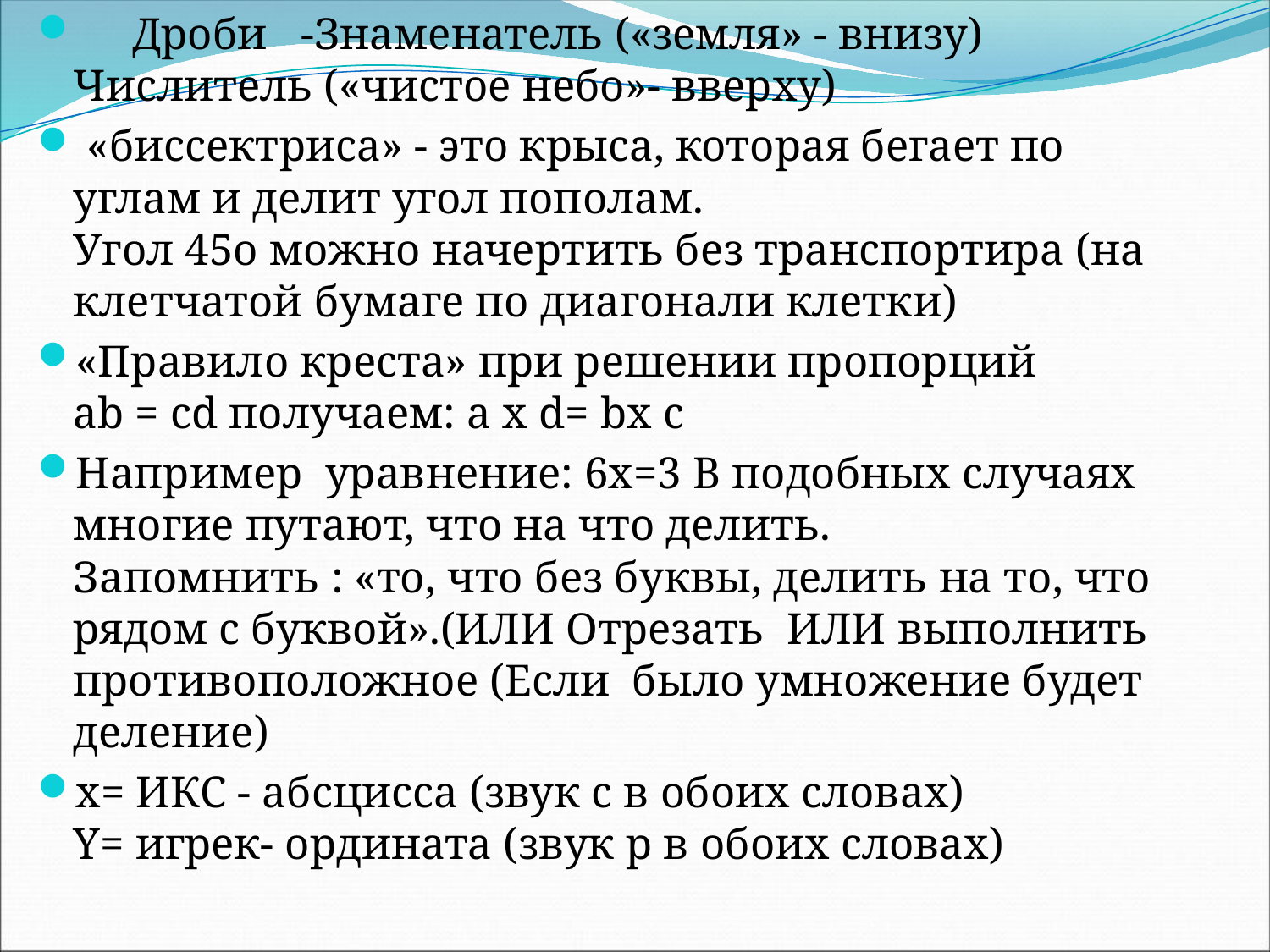

Дроби   -Знаменатель («земля» - внизу)
Числитель («чистое небо»- вверху)
 «биссектриса» - это крыса, которая бегает по углам и делит угол пополам.
Угол 45о можно начертить без транспортира (на клетчатой бумаге по диагонали клетки)
«Правило креста» при решении пропорций
ab = cd получаем: a x d= bx c
Например  уравнение: 6x=3 В подобных случаях многие путают, что на что делить.
Запомнить : «то, что без буквы, делить на то, что рядом с буквой».(ИЛИ Отрезать  ИЛИ выполнить противоположное (Если  было умножение будет деление)
x= ИКС - абсцисса (звук с в обоих словах)
Y= игрек- ордината (звук р в обоих словах)